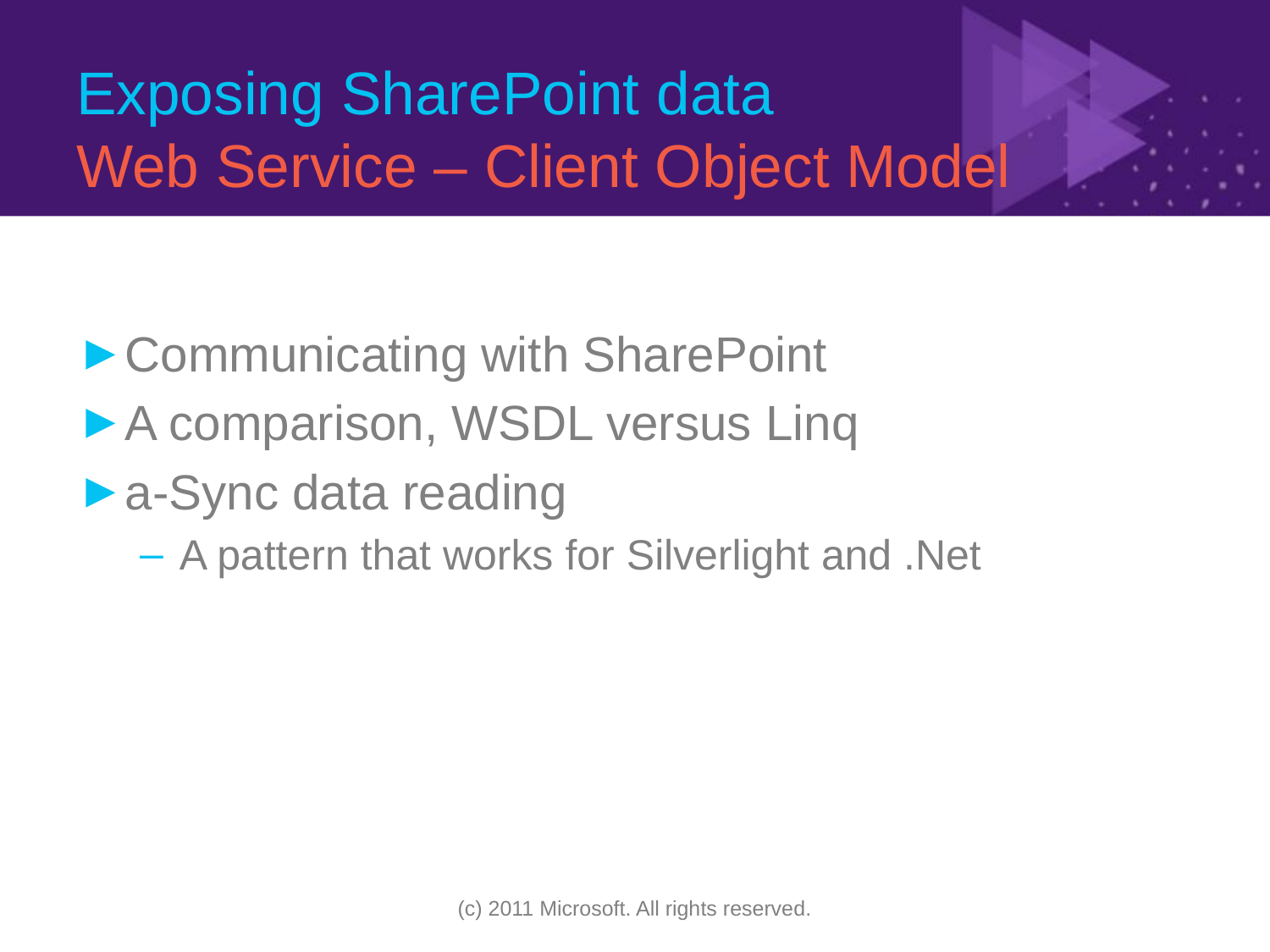

# Exposing SharePoint data Web Service – Client Object Model
Communicating with SharePoint
A comparison, WSDL versus Linq
a-Sync data reading
A pattern that works for Silverlight and .Net
(c) 2011 Microsoft. All rights reserved.